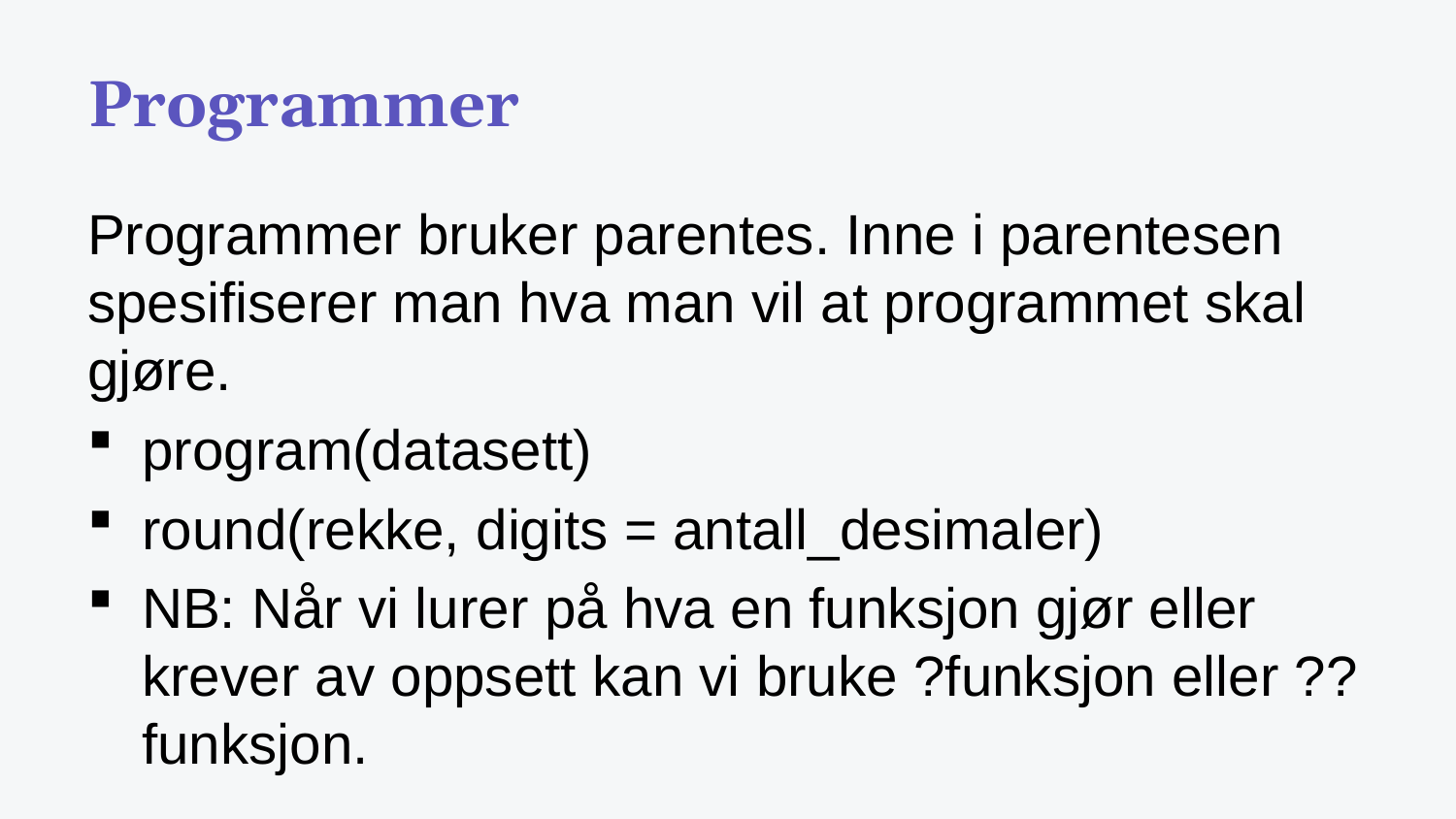

# Programmer
Programmer bruker parentes. Inne i parentesen spesifiserer man hva man vil at programmet skal gjøre.
program(datasett)
round(rekke, digits = antall_desimaler)
NB: Når vi lurer på hva en funksjon gjør eller krever av oppsett kan vi bruke ?funksjon eller ?? funksjon.